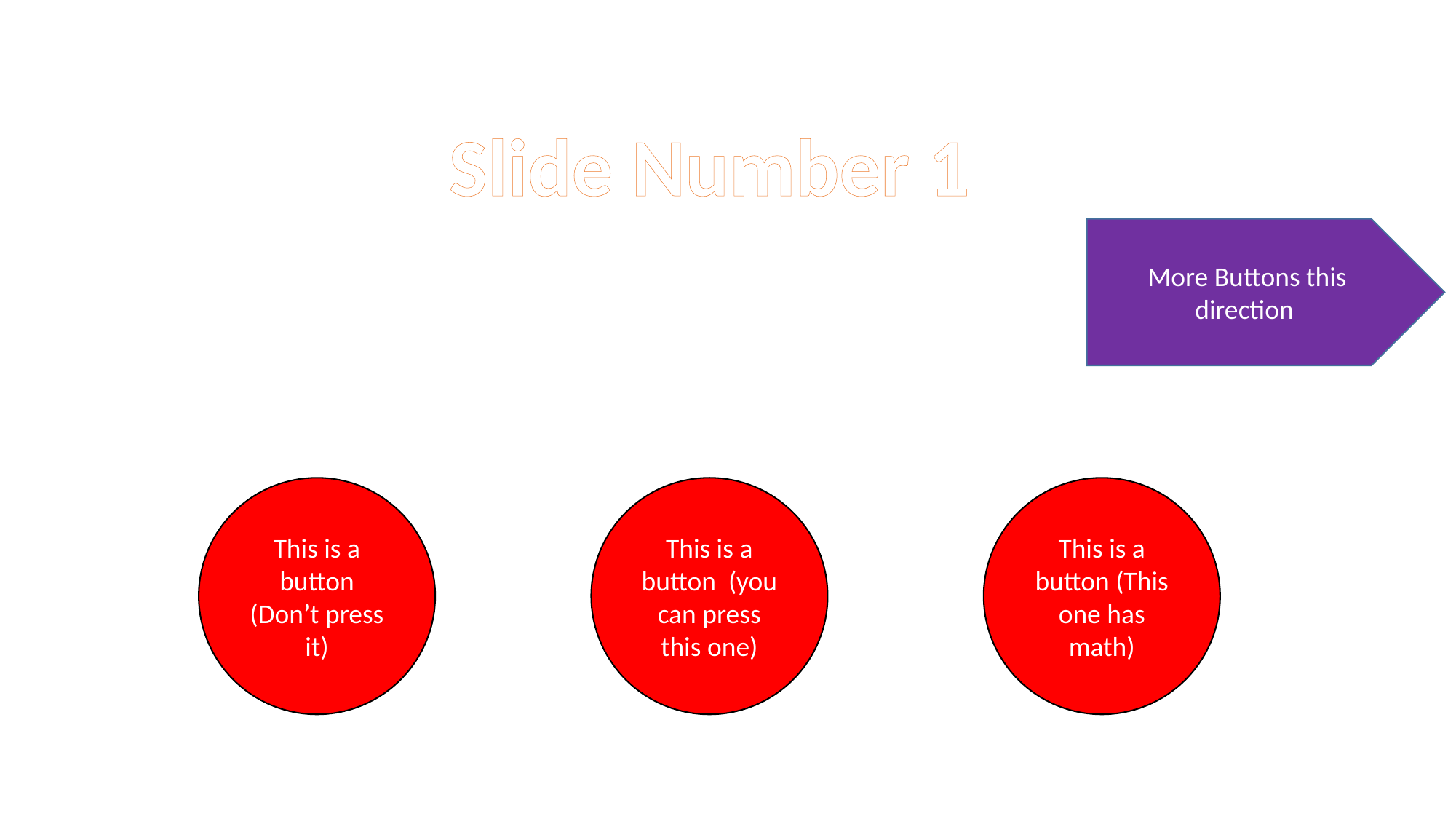

Slide Number 1
More Buttons this direction
This is a button (Don’t press it)
This is a button  (you can press this one)
This is a button (This one has math)